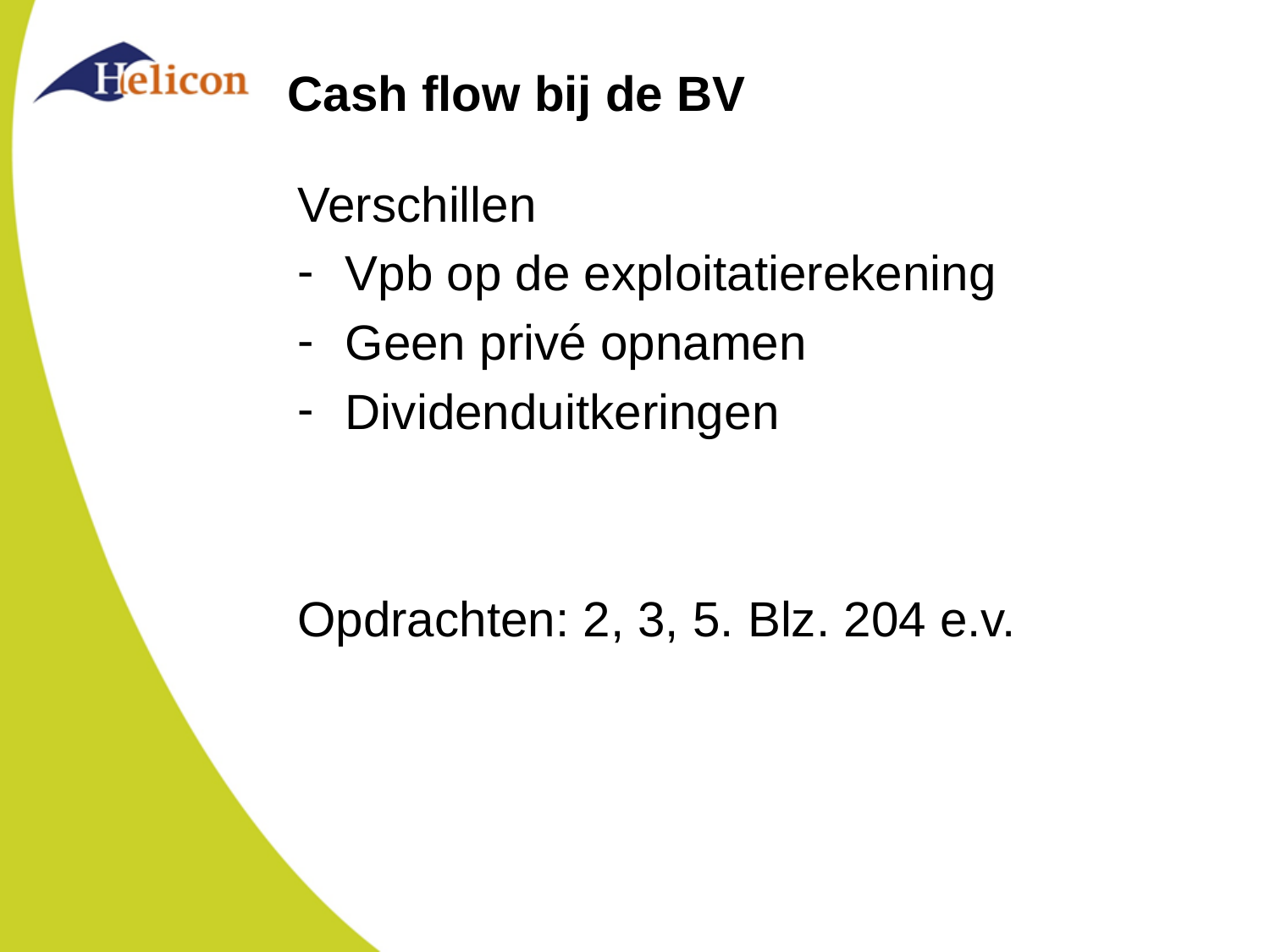

# Cash flow bij de BV
Verschillen
Vpb op de exploitatierekening
Geen privé opnamen
Dividenduitkeringen

Opdrachten: 2, 3, 5. Blz. 204 e.v.